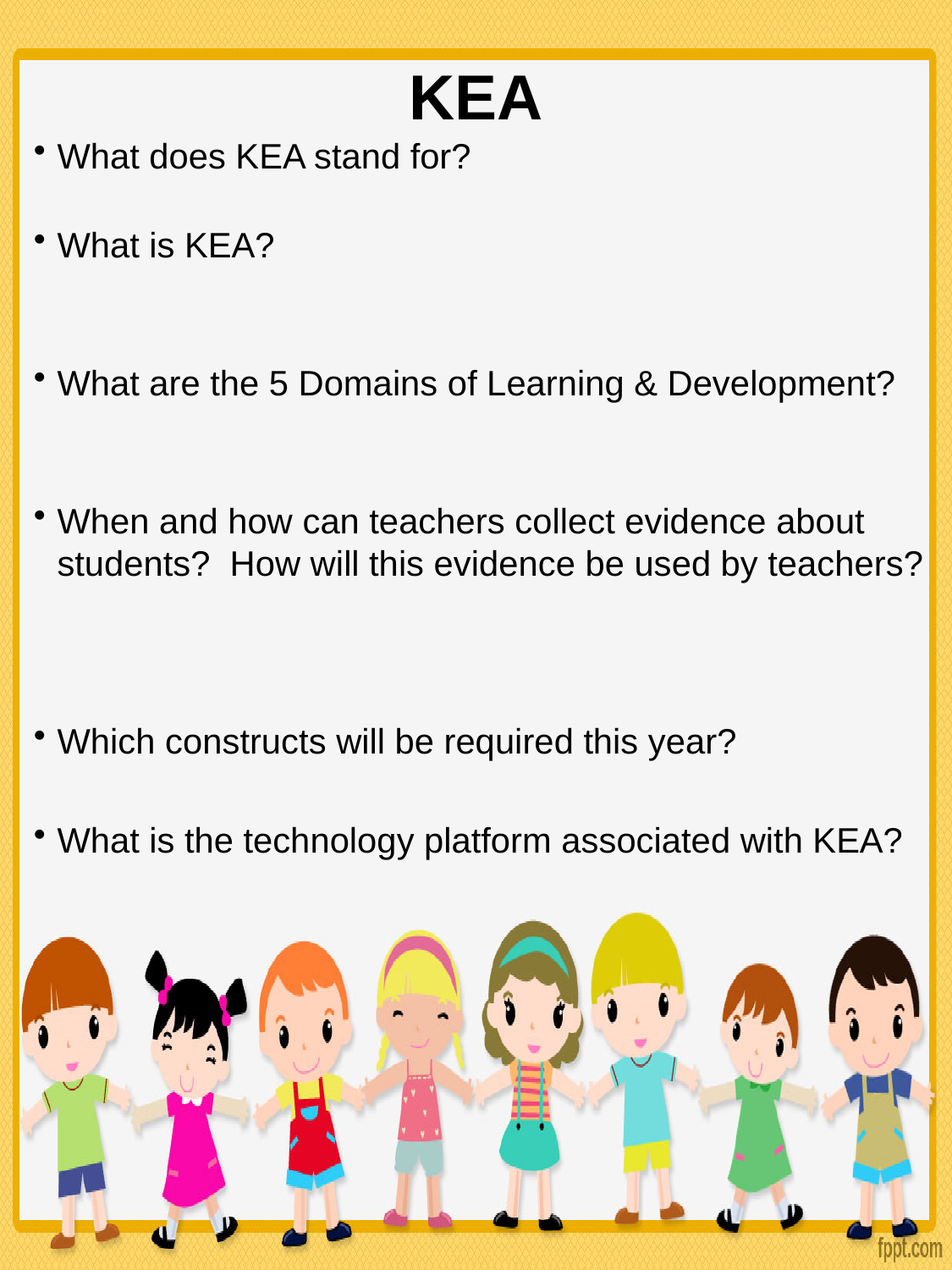

# KEA
What does KEA stand for?

What is KEA?

What are the 5 Domains of Learning & Development?

When and how can teachers collect evidence about students?  How will this evidence be used by teachers?

Which constructs will be required this year?

What is the technology platform associated with KEA?